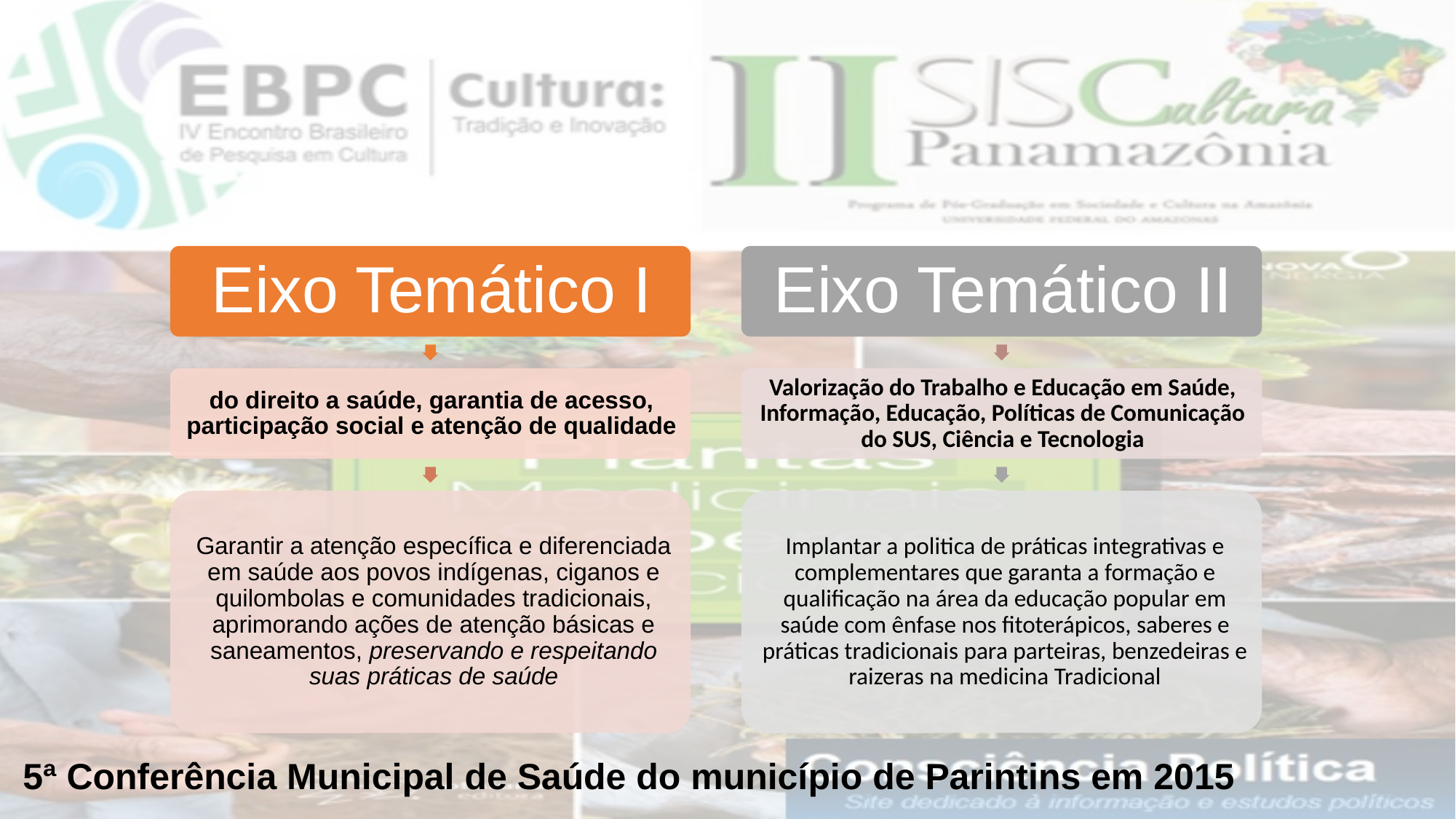

Eixo Temático I
do direito a saúde, garantia de acesso, participação social e atenção de qualidade
Garantir a atenção específica e diferenciada em saúde aos povos indígenas, ciganos e quilombolas e comunidades tradicionais, aprimorando ações de atenção básicas e saneamentos, preservando e respeitando suas práticas de saúde
Eixo Temático II
Valorização do Trabalho e Educação em Saúde, Informação, Educação, Políticas de Comunicação do SUS, Ciência e Tecnologia
Implantar a politica de práticas integrativas e complementares que garanta a formação e qualificação na área da educação popular em saúde com ênfase nos fitoterápicos, saberes e práticas tradicionais para parteiras, benzedeiras e raizeras na medicina Tradicional
5ª Conferência Municipal de Saúde do município de Parintins em 2015